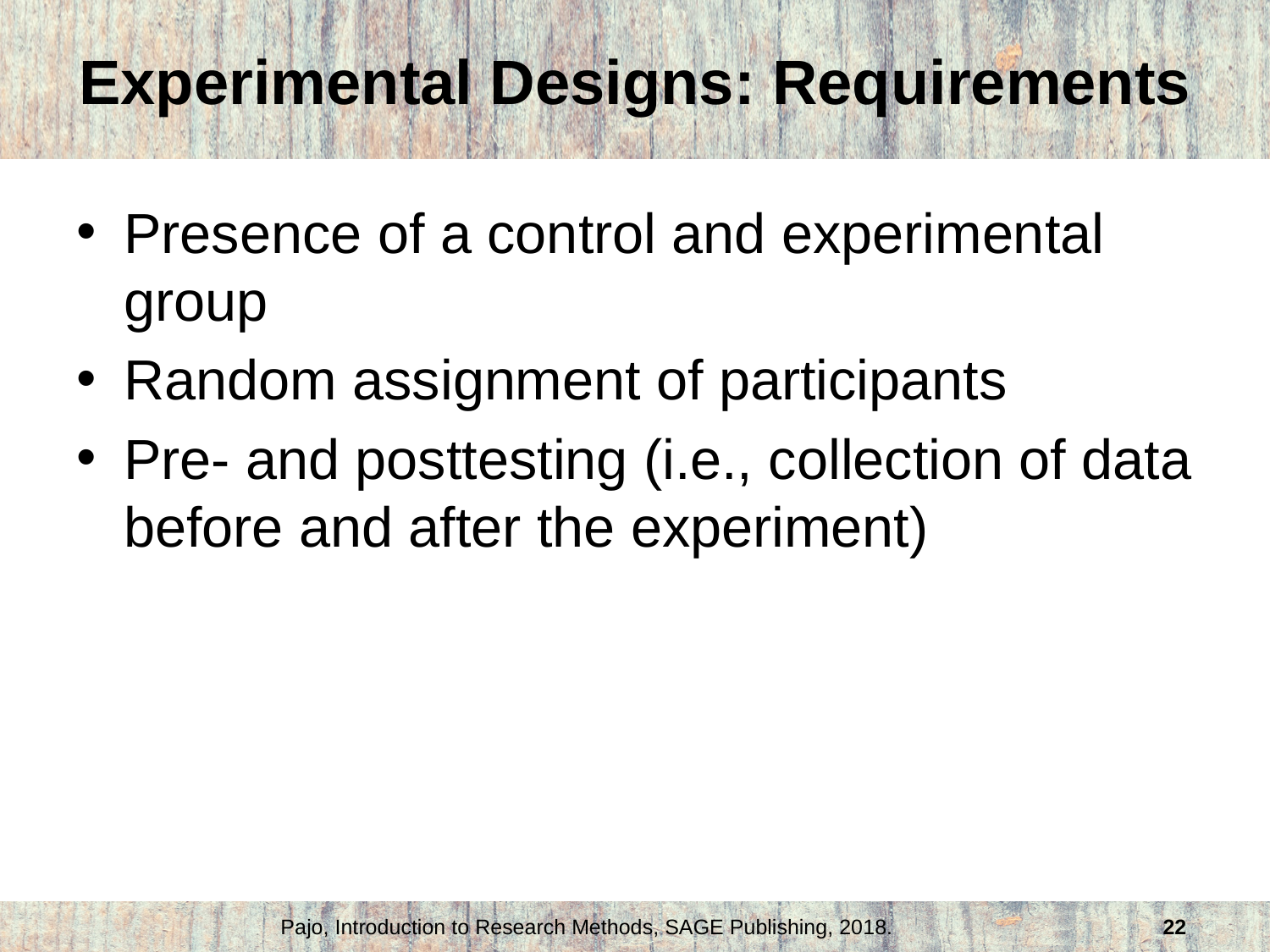

# Experimental Designs: Requirements
Presence of a control and experimental group
Random assignment of participants
Pre- and posttesting (i.e., collection of data before and after the experiment)
Pajo, Introduction to Research Methods, SAGE Publishing, 2018.
22